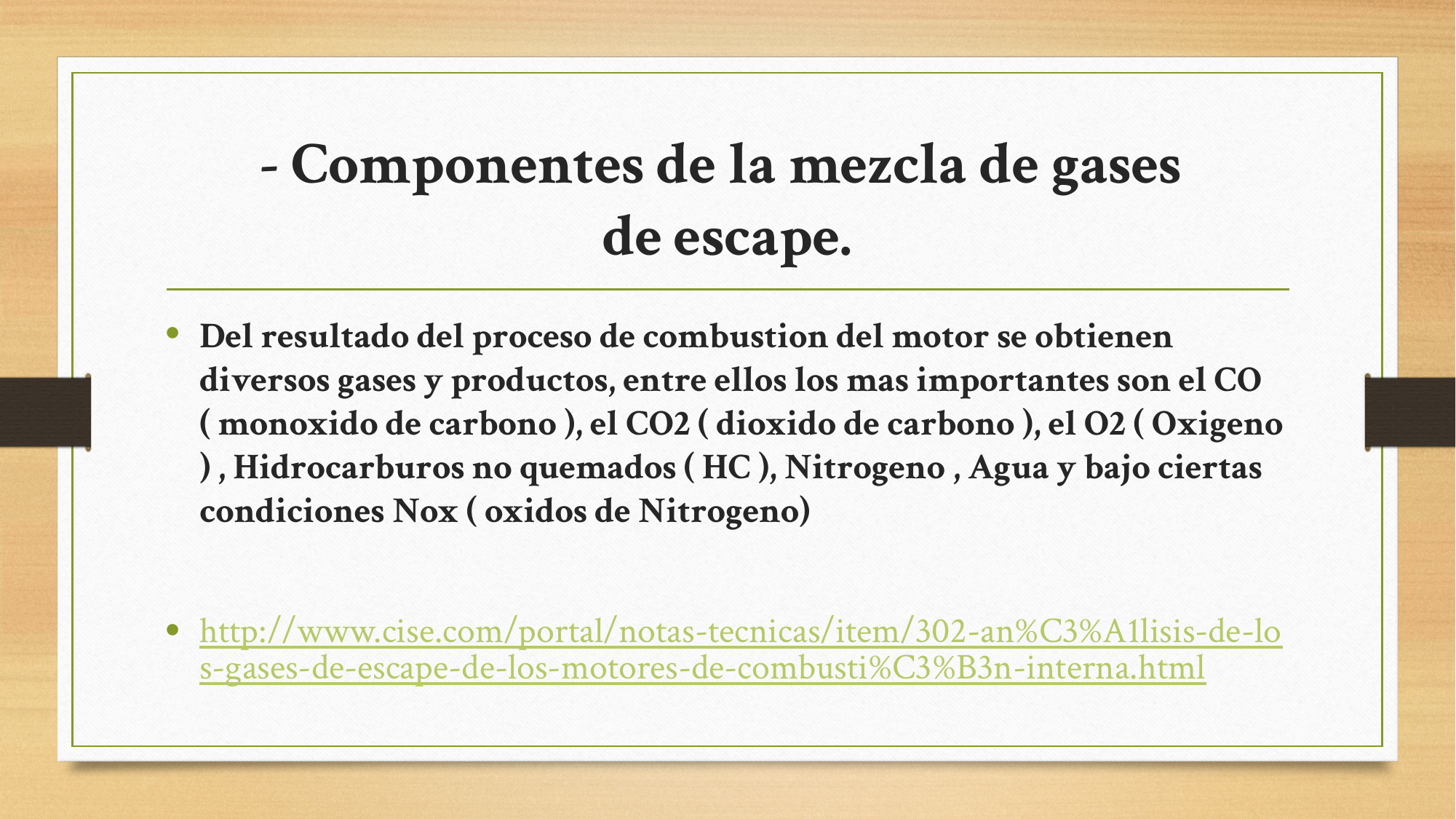

# - Componentes de la mezcla de gases de escape.
Del resultado del proceso de combustion del motor se obtienen diversos gases y productos, entre ellos los mas importantes son el CO ( monoxido de carbono ), el CO2 ( dioxido de carbono ), el O2 ( Oxigeno ) , Hidrocarburos no quemados ( HC ), Nitrogeno , Agua y bajo ciertas condiciones Nox ( oxidos de Nitrogeno)

http://www.cise.com/portal/notas-tecnicas/item/302-an%C3%A1lisis-de-los-gases-de-escape-de-los-motores-de-combusti%C3%B3n-interna.html